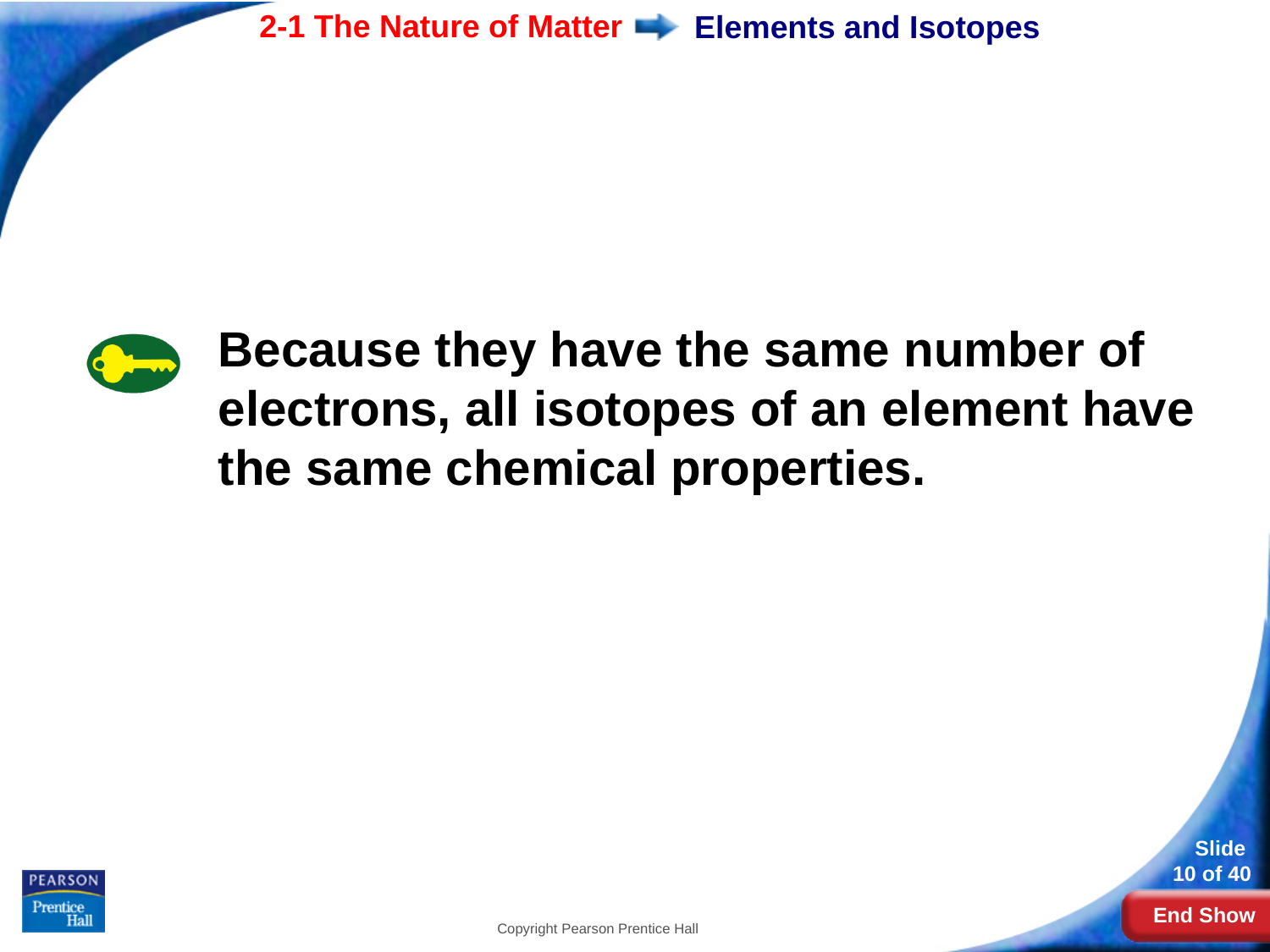

# Elements and Isotopes

Because they have the same number of electrons, all isotopes of an element have the same chemical properties.
Copyright Pearson Prentice Hall